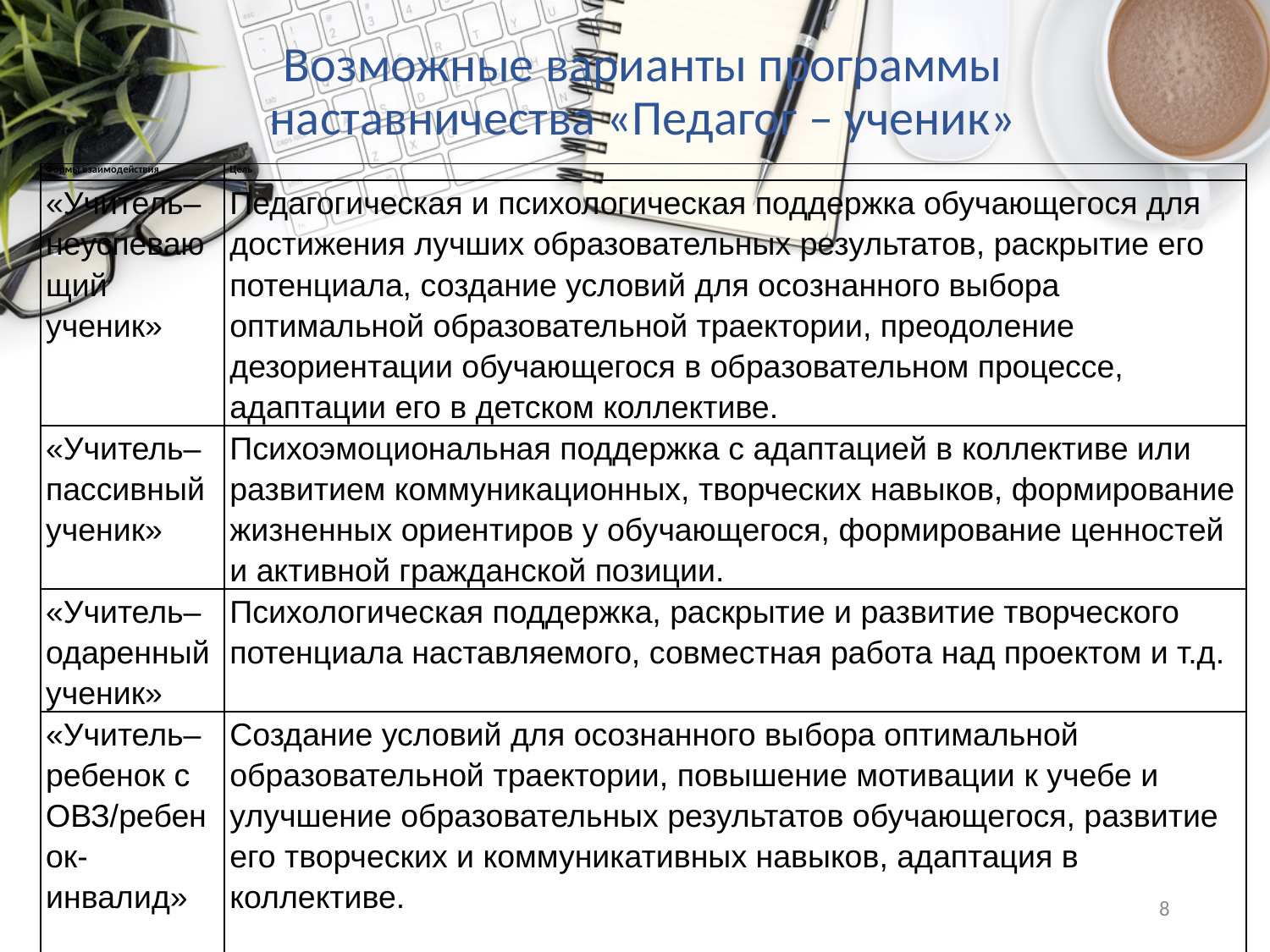

# Возможные варианты программы наставничества «Педагог – ученик»
| Формы взаимодействия | Цель |
| --- | --- |
| «Учитель–неуспевающий ученик» | Педагогическая и психологическая поддержка обучающегося для достижения лучших образовательных результатов, раскрытие его потенциала, создание условий для осознанного выбора оптимальной образовательной траектории, преодоление дезориентации обучающегося в образовательном процессе, адаптации его в детском коллективе. |
| «Учитель–пассивный ученик» | Психоэмоциональная поддержка с адаптацией в коллективе или развитием коммуникационных, творческих навыков, формирование жизненных ориентиров у обучающегося, формирование ценностей и активной гражданской позиции. |
| «Учитель–одаренный ученик» | Психологическая поддержка, раскрытие и развитие творческого потенциала наставляемого, совместная работа над проектом и т.д. |
| «Учитель–ребенок с ОВЗ/ребенок-инвалид» | Создание условий для осознанного выбора оптимальной образовательной траектории, повышение мотивации к учебе и улучшение образовательных результатов обучающегося, развитие его творческих и коммуникативных навыков, адаптация в коллективе. |

8